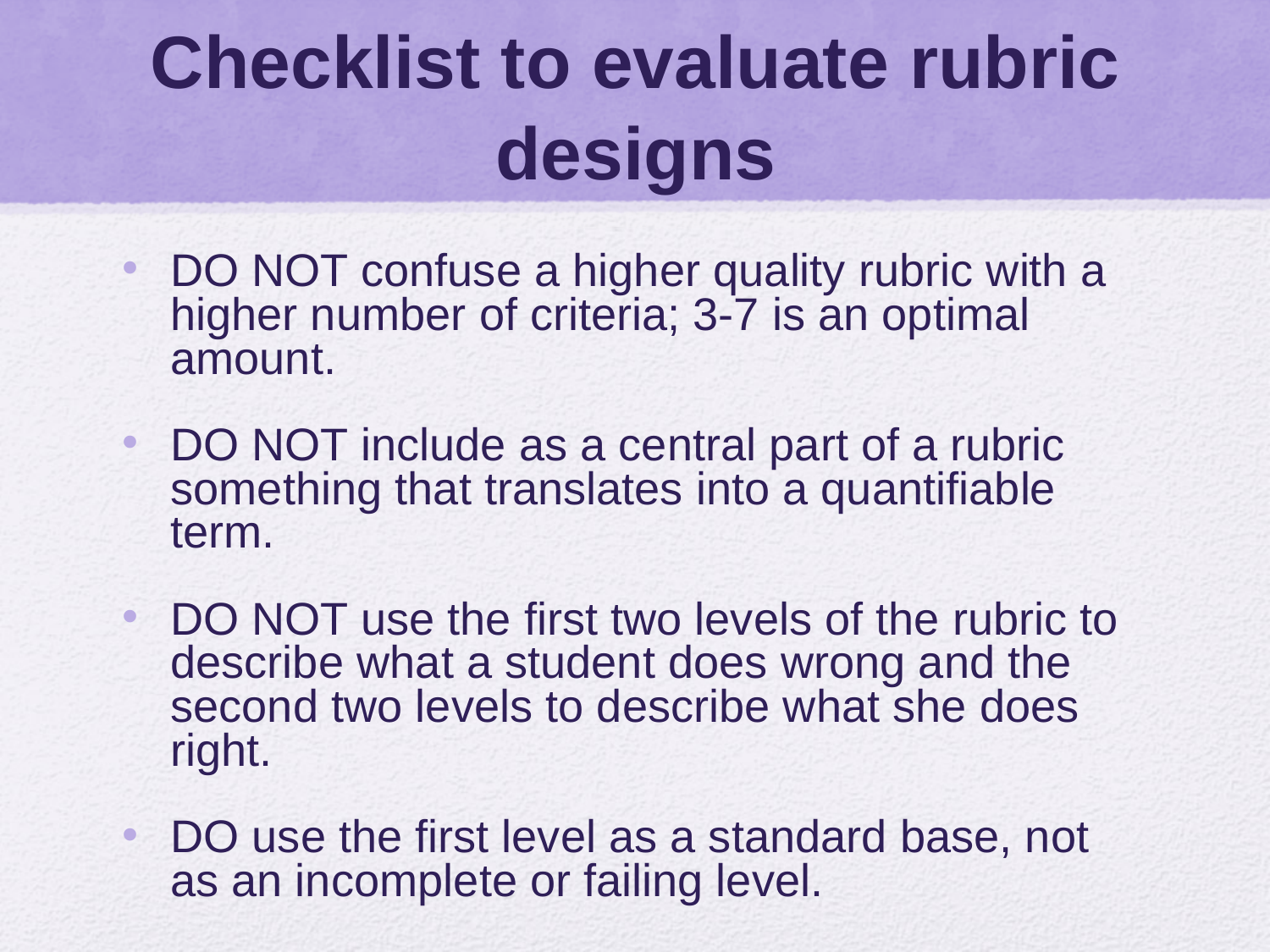

# Checklist to evaluate rubric designs
DO NOT confuse a higher quality rubric with a higher number of criteria; 3-7 is an optimal amount.
DO NOT include as a central part of a rubric something that translates into a quantifiable term.
DO NOT use the first two levels of the rubric to describe what a student does wrong and the second two levels to describe what she does right.
DO use the first level as a standard base, not as an incomplete or failing level.